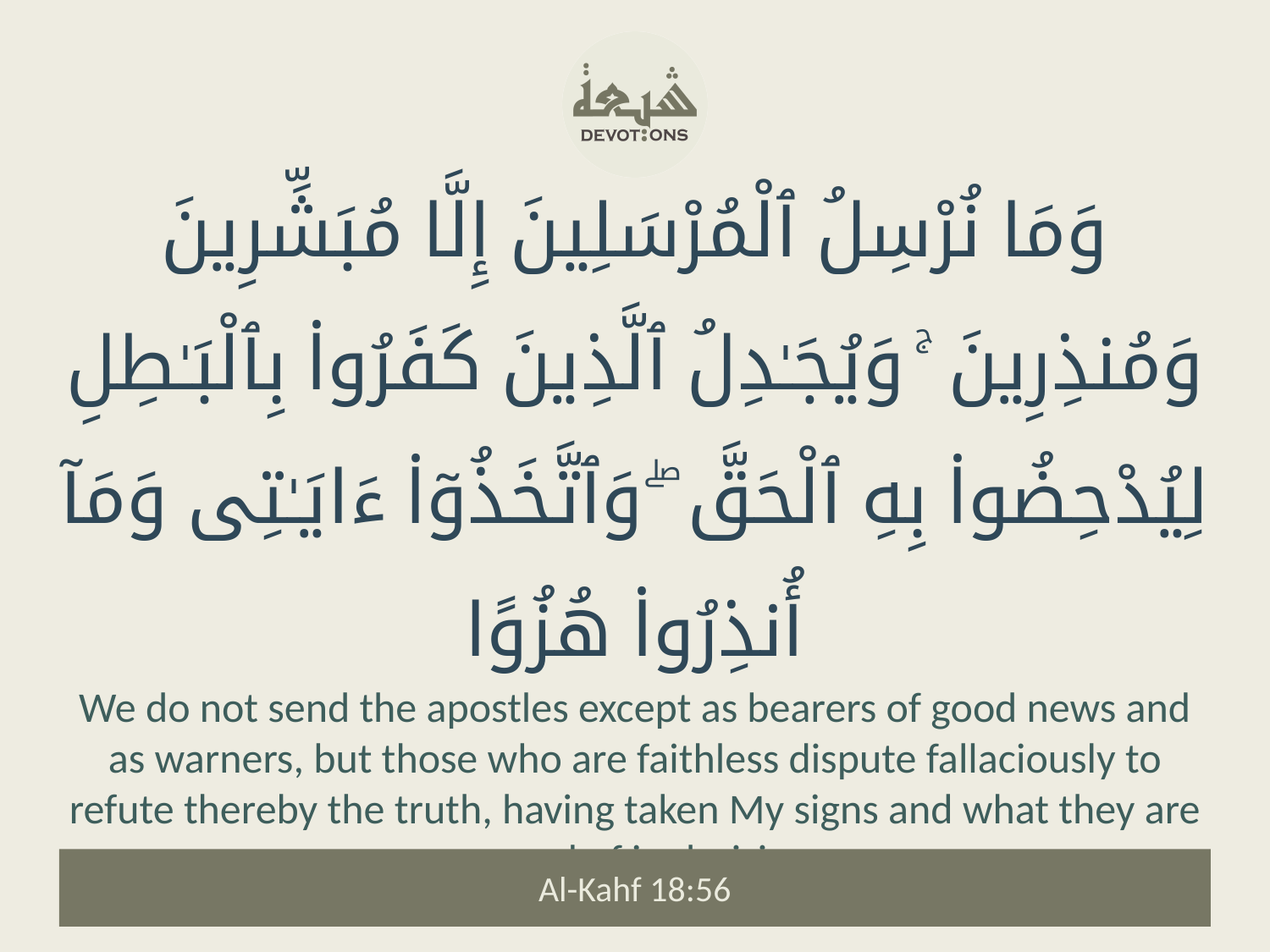

وَمَا نُرْسِلُ ٱلْمُرْسَلِينَ إِلَّا مُبَشِّرِينَ وَمُنذِرِينَ ۚ وَيُجَـٰدِلُ ٱلَّذِينَ كَفَرُوا۟ بِٱلْبَـٰطِلِ لِيُدْحِضُوا۟ بِهِ ٱلْحَقَّ ۖ وَٱتَّخَذُوٓا۟ ءَايَـٰتِى وَمَآ أُنذِرُوا۟ هُزُوًا
We do not send the apostles except as bearers of good news and as warners, but those who are faithless dispute fallaciously to refute thereby the truth, having taken My signs and what they are warned of in derision.
Al-Kahf 18:56